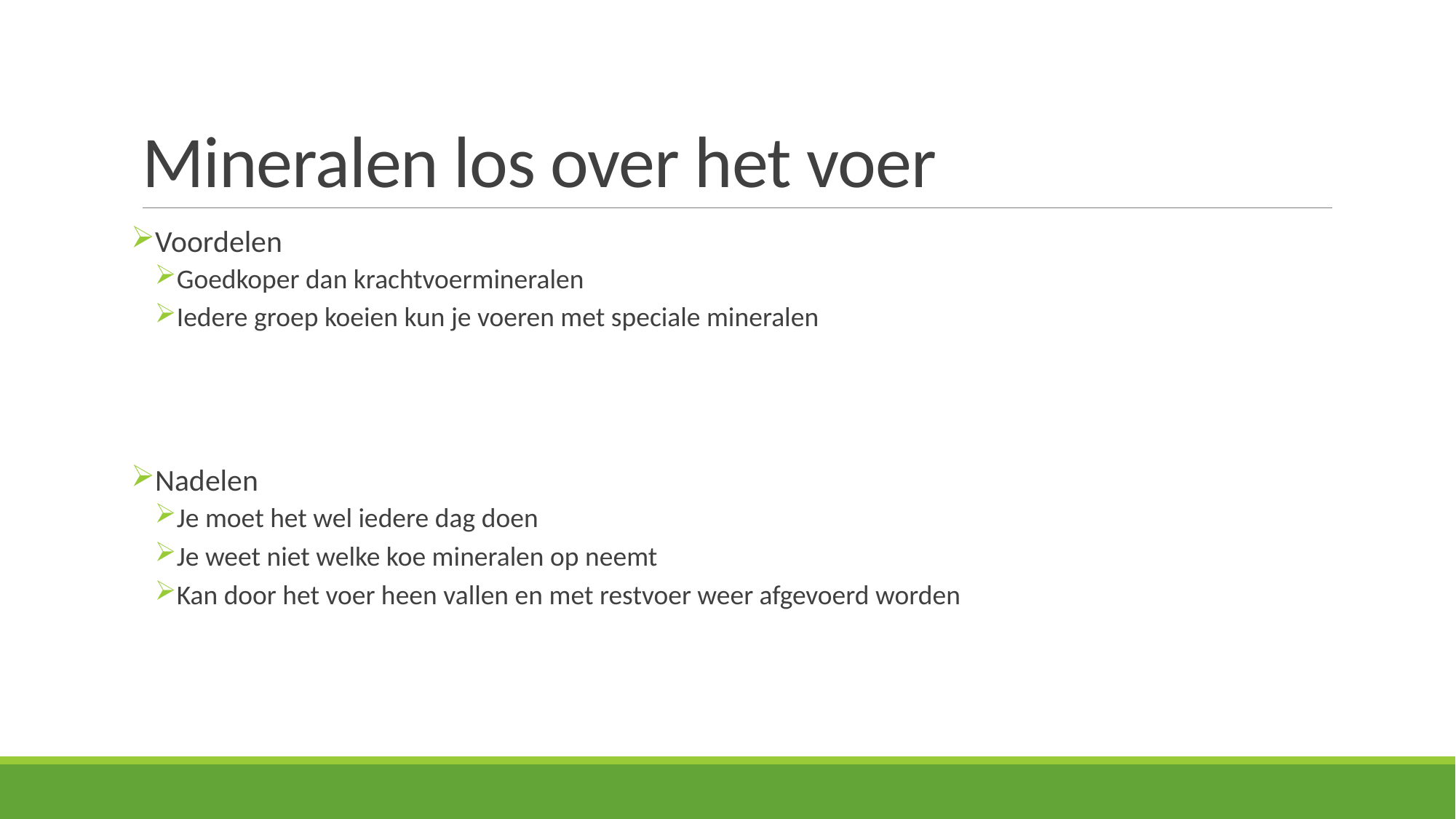

# Mineralen los over het voer
Voordelen
Goedkoper dan krachtvoermineralen
Iedere groep koeien kun je voeren met speciale mineralen

Nadelen
Je moet het wel iedere dag doen
Je weet niet welke koe mineralen op neemt
Kan door het voer heen vallen en met restvoer weer afgevoerd worden